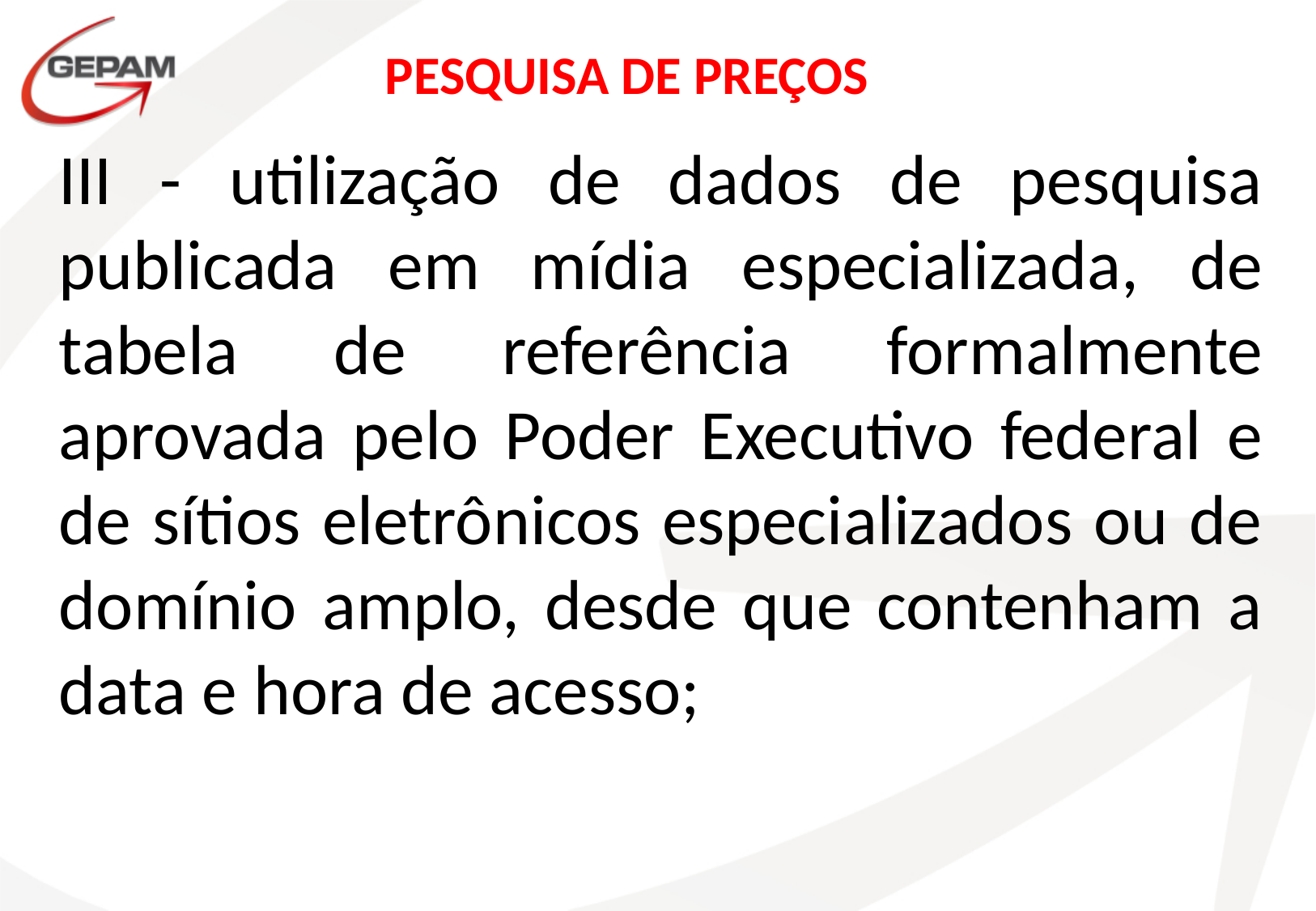

PESQUISA DE PREÇOS
III - utilização de dados de pesquisa publicada em mídia especializada, de tabela de referência formalmente aprovada pelo Poder Executivo federal e de sítios eletrônicos especializados ou de domínio amplo, desde que contenham a data e hora de acesso;